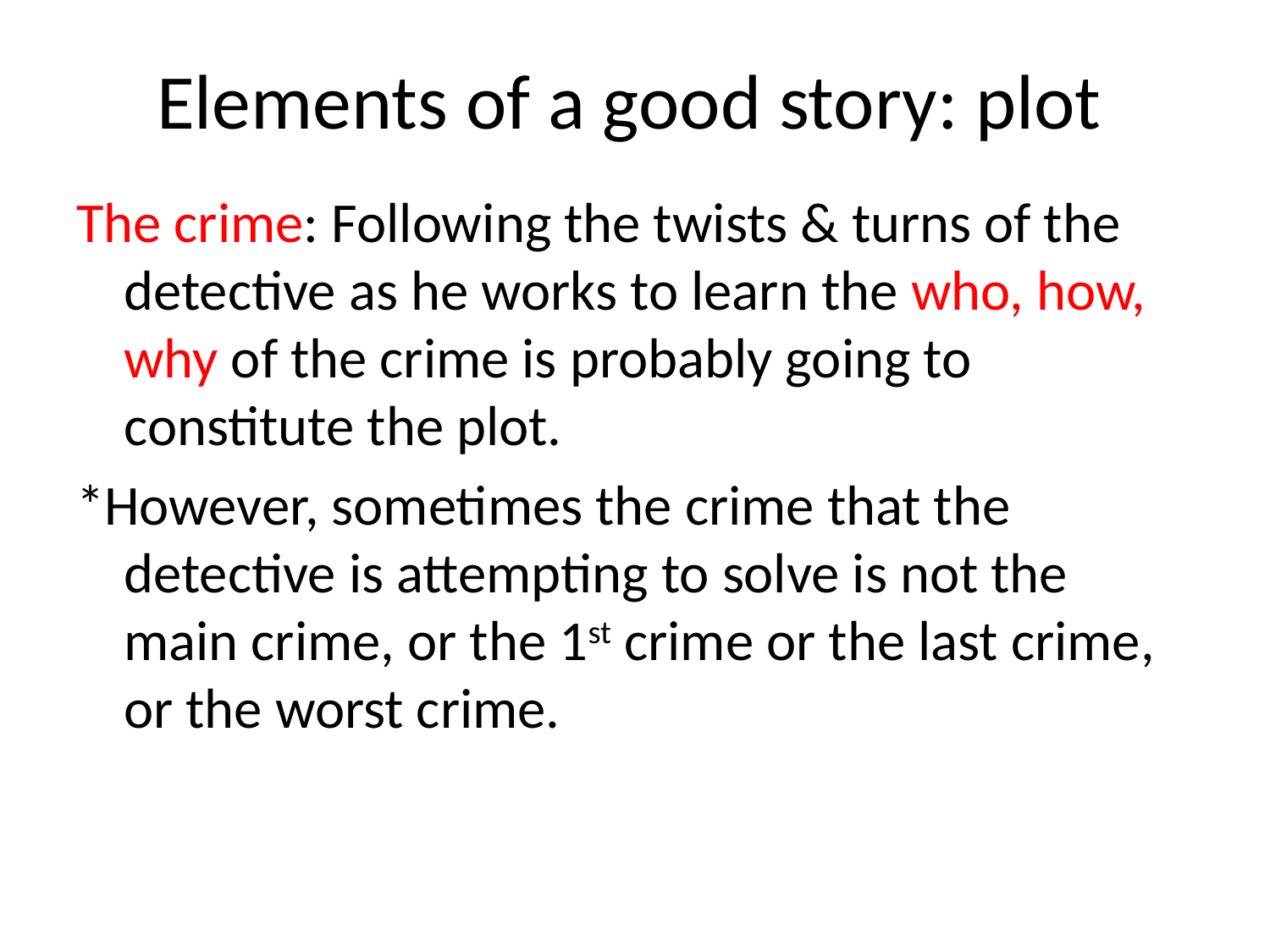

# Elements of a good story: plot
The crime: Following the twists & turns of the detective as he works to learn the who, how, why of the crime is probably going to constitute the plot.
*However, sometimes the crime that the detective is attempting to solve is not the main crime, or the 1st crime or the last crime, or the worst crime.